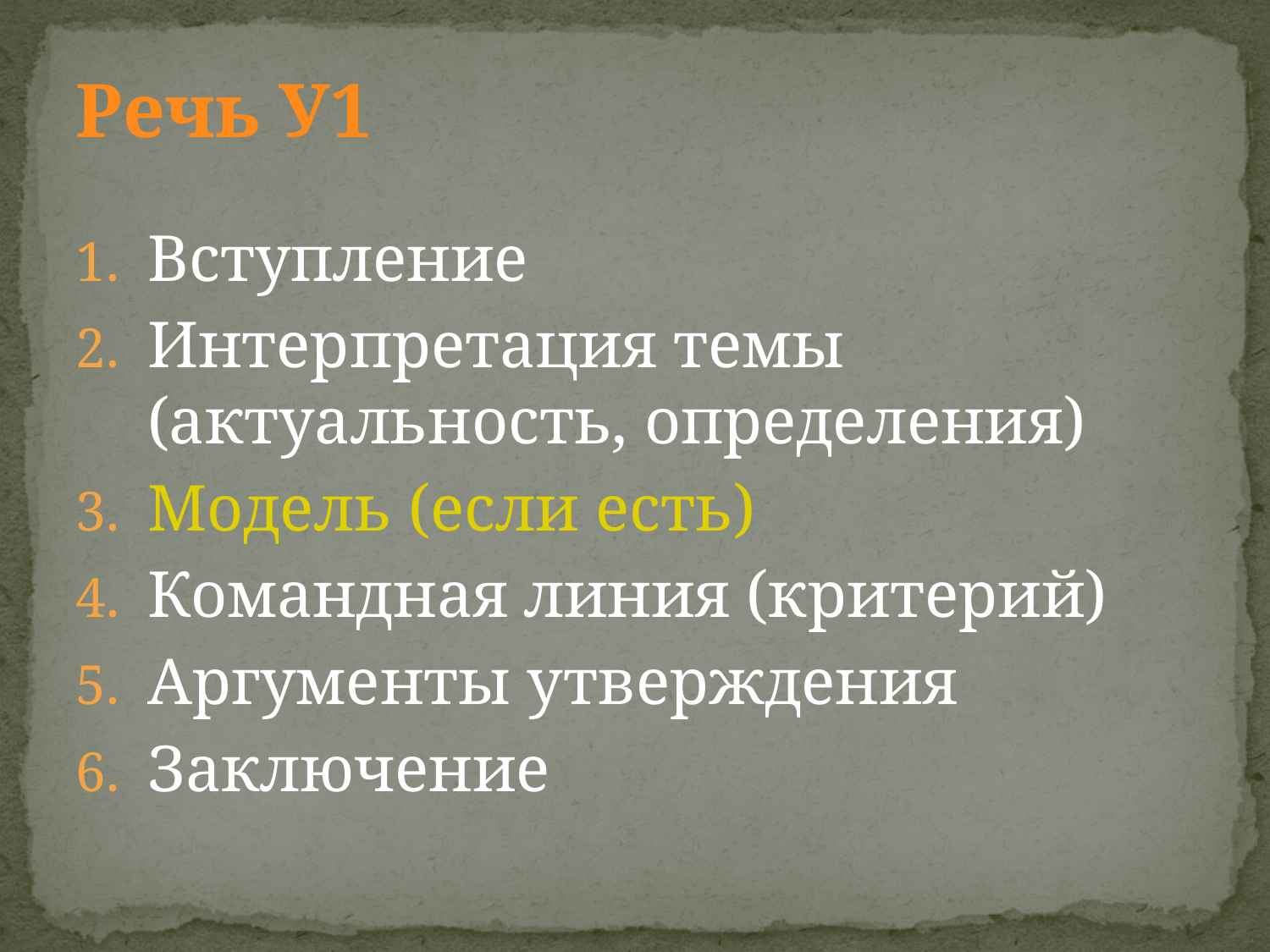

# Речь У1
Вступление
Интерпретация темы (актуальность, определения)
Модель (если есть)
Командная линия (критерий)
Аргументы утверждения
Заключение